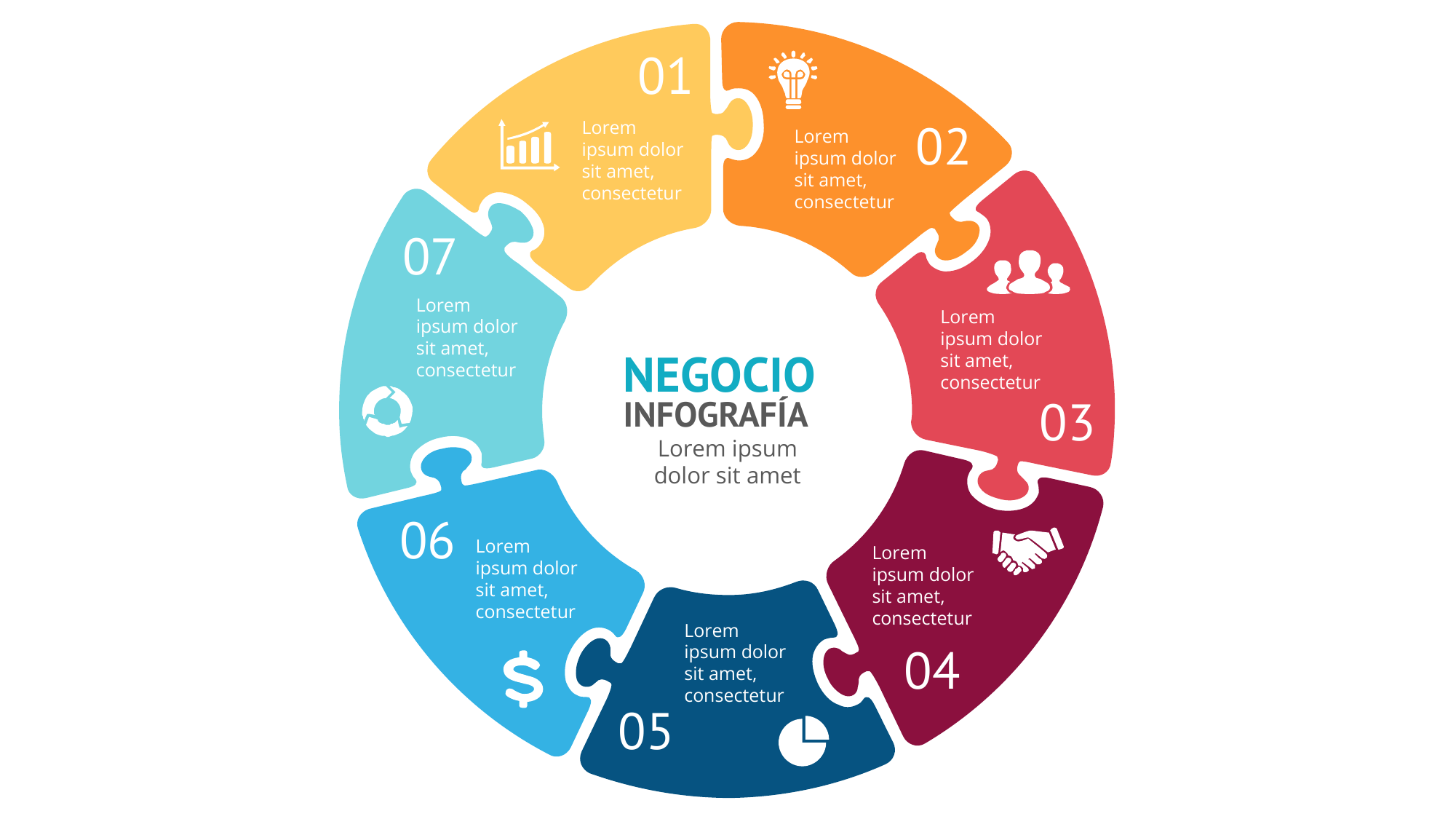

01

Lorem ipsum dolor sit amet, consectetur
02

Lorem ipsum dolor sit amet, consectetur

0
7

Lorem ipsum dolor sit amet, consectetur
Lorem ipsum dolor sit amet, consectetur
NEGOCIO

INFOGRAFÍA
03
Lorem ipsum dolor sit amet

06

Lorem ipsum dolor sit amet, consectetur
Lorem ipsum dolor sit amet, consectetur

Lorem ipsum dolor sit amet, consectetur
04

05